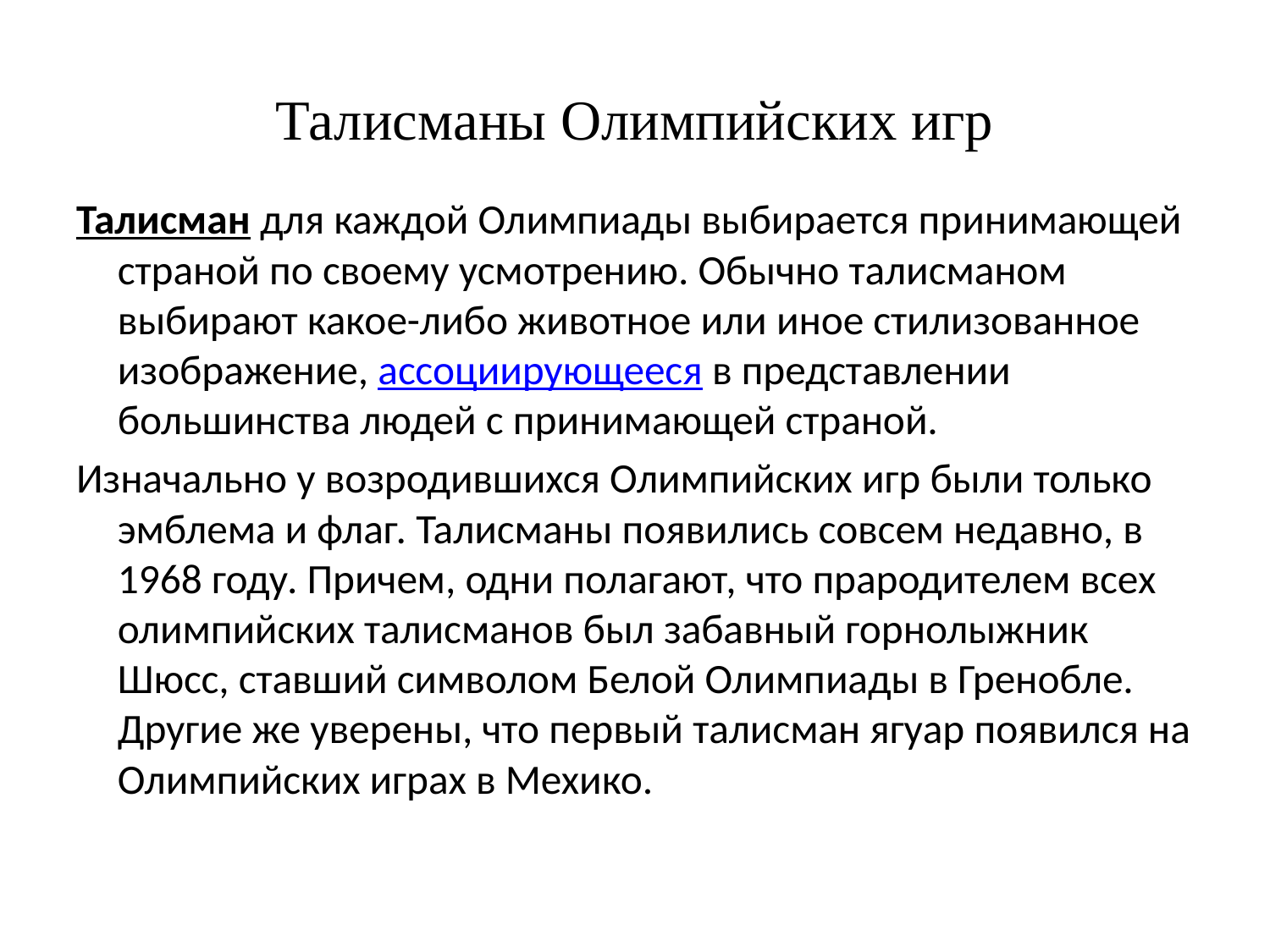

# Талисманы Олимпийских игр
Талисман для каждой Олимпиады выбирается принимающей страной по своему усмотрению. Обычно талисманом выбирают какое-либо животное или иное стилизованное изображение, ассоциирующееся в представлении большинства людей с принимающей страной.
Изначально у возродившихся Олимпийских игр были только эмблема и флаг. Талисманы появились совсем недавно, в 1968 году. Причем, одни полагают, что прародителем всех олимпийских талисманов был забавный горнолыжник Шюсс, ставший символом Белой Олимпиады в Гренобле. Другие же уверены, что первый талисман ягуар появился на Олимпийских играх в Мехико.